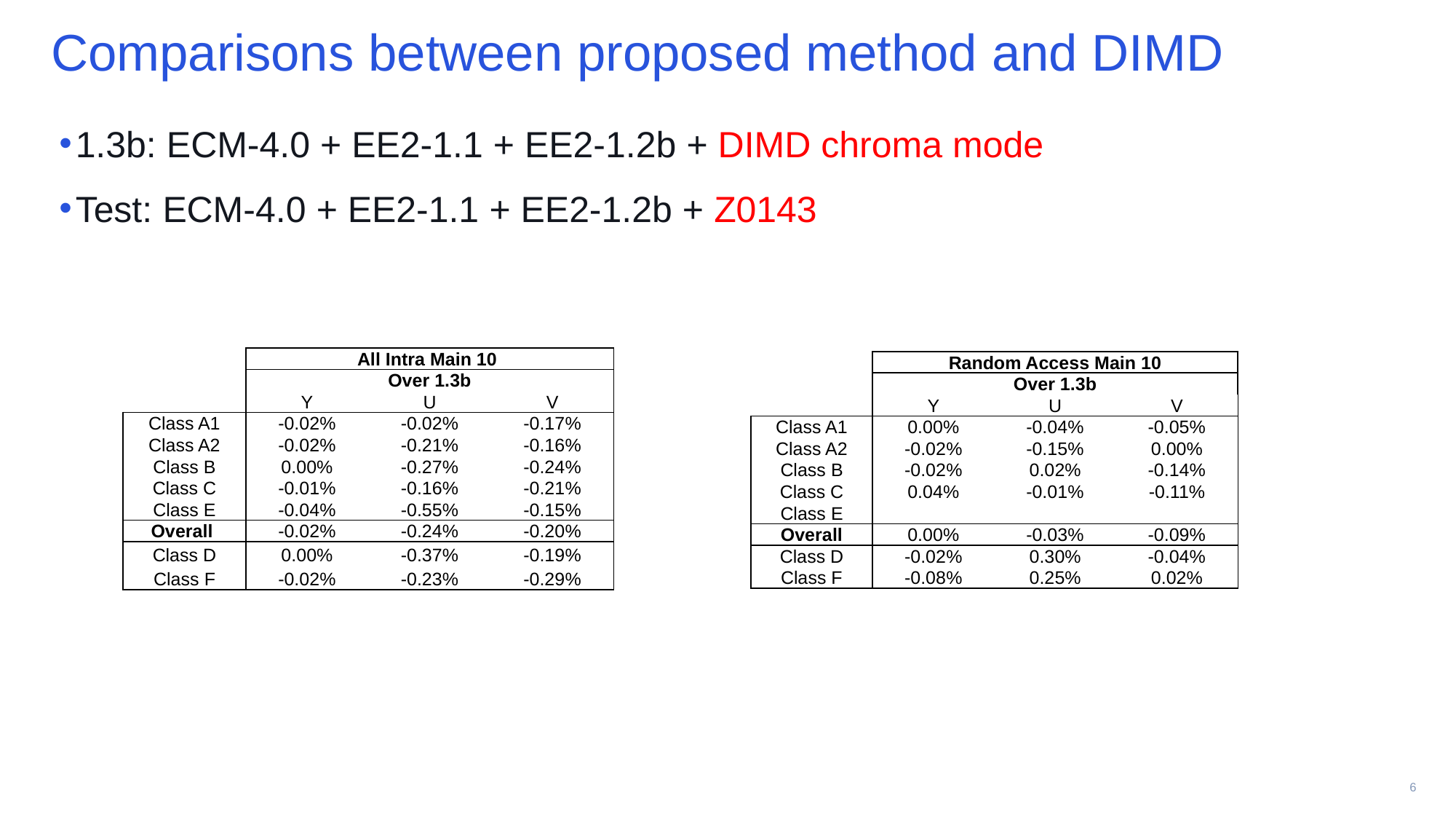

# Comparisons between proposed method and DIMD
1.3b: ECM-4.0 + EE2-1.1 + EE2-1.2b + DIMD chroma mode
Test: ECM-4.0 + EE2-1.1 + EE2-1.2b + Z0143
|  | All Intra Main 10 |  |  |
| --- | --- | --- | --- |
|  | Over 1.3b |  |  |
|  | Y | U | V |
| Class A1 | -0.02% | -0.02% | -0.17% |
| Class A2 | -0.02% | -0.21% | -0.16% |
| Class B | 0.00% | -0.27% | -0.24% |
| Class C | -0.01% | -0.16% | -0.21% |
| Class E | -0.04% | -0.55% | -0.15% |
| Overall | -0.02% | -0.24% | -0.20% |
| Class D | 0.00% | -0.37% | -0.19% |
| Class F | -0.02% | -0.23% | -0.29% |
|  | Random Access Main 10 |  |  |
| --- | --- | --- | --- |
|  | Over 1.3b |  |  |
|  | Y | U | V |
| Class A1 | 0.00% | -0.04% | -0.05% |
| Class A2 | -0.02% | -0.15% | 0.00% |
| Class B | -0.02% | 0.02% | -0.14% |
| Class C | 0.04% | -0.01% | -0.11% |
| Class E |  |  |  |
| Overall | 0.00% | -0.03% | -0.09% |
| Class D | -0.02% | 0.30% | -0.04% |
| Class F | -0.08% | 0.25% | 0.02% |